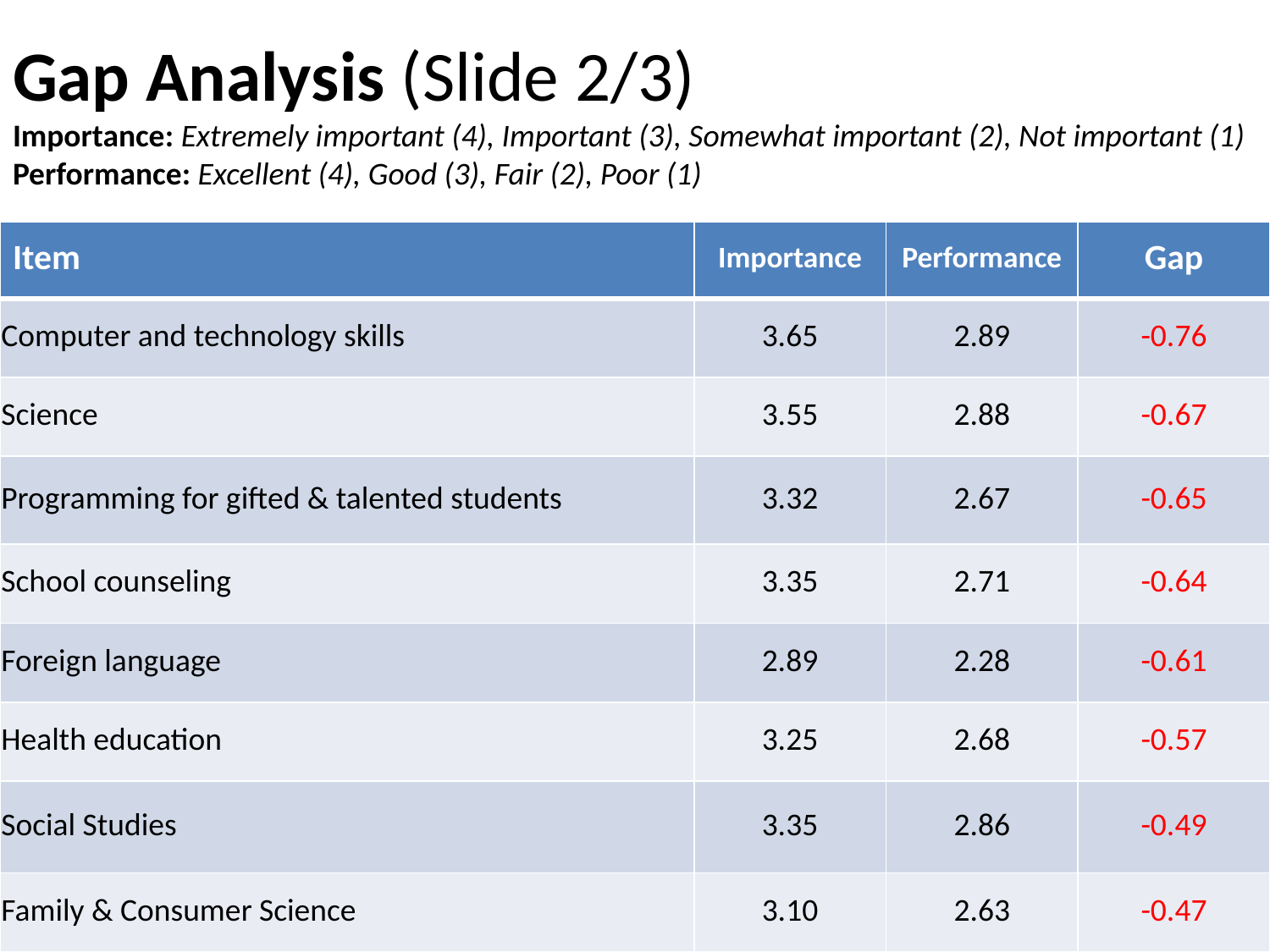

# Gap Analysis (Slide 2/3) Importance: Extremely important (4), Important (3), Somewhat important (2), Not important (1) Performance: Excellent (4), Good (3), Fair (2), Poor (1)
| Item | Importance | Performance | Gap |
| --- | --- | --- | --- |
| Computer and technology skills | 3.65 | 2.89 | -0.76 |
| Science | 3.55 | 2.88 | -0.67 |
| Programming for gifted & talented students | 3.32 | 2.67 | -0.65 |
| School counseling | 3.35 | 2.71 | -0.64 |
| Foreign language | 2.89 | 2.28 | -0.61 |
| Health education | 3.25 | 2.68 | -0.57 |
| Social Studies | 3.35 | 2.86 | -0.49 |
| Family & Consumer Science | 3.10 | 2.63 | -0.47 |